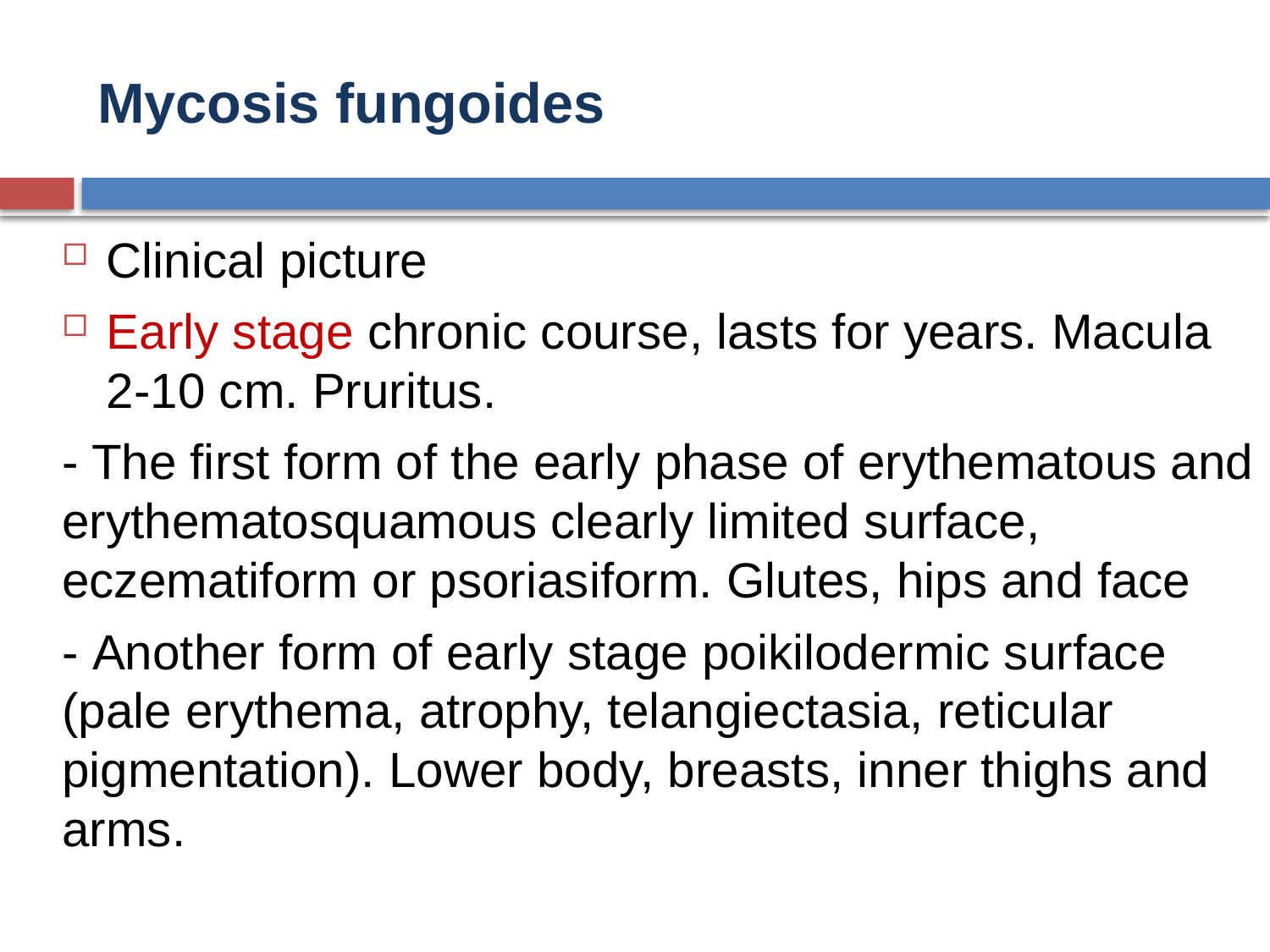

# Mycosis fungoides
Clinical picture
Early stage chronic course, lasts for years. Macula 2-10 cm. Pruritus.
- The first form of the early phase of erythematous and erythematosquamous clearly limited surface, eczematiform or psoriasiform. Glutes, hips and face
- Another form of early stage poikilodermic surface (pale erythema, atrophy, telangiectasia, reticular pigmentation). Lower body, breasts, inner thighs and arms.